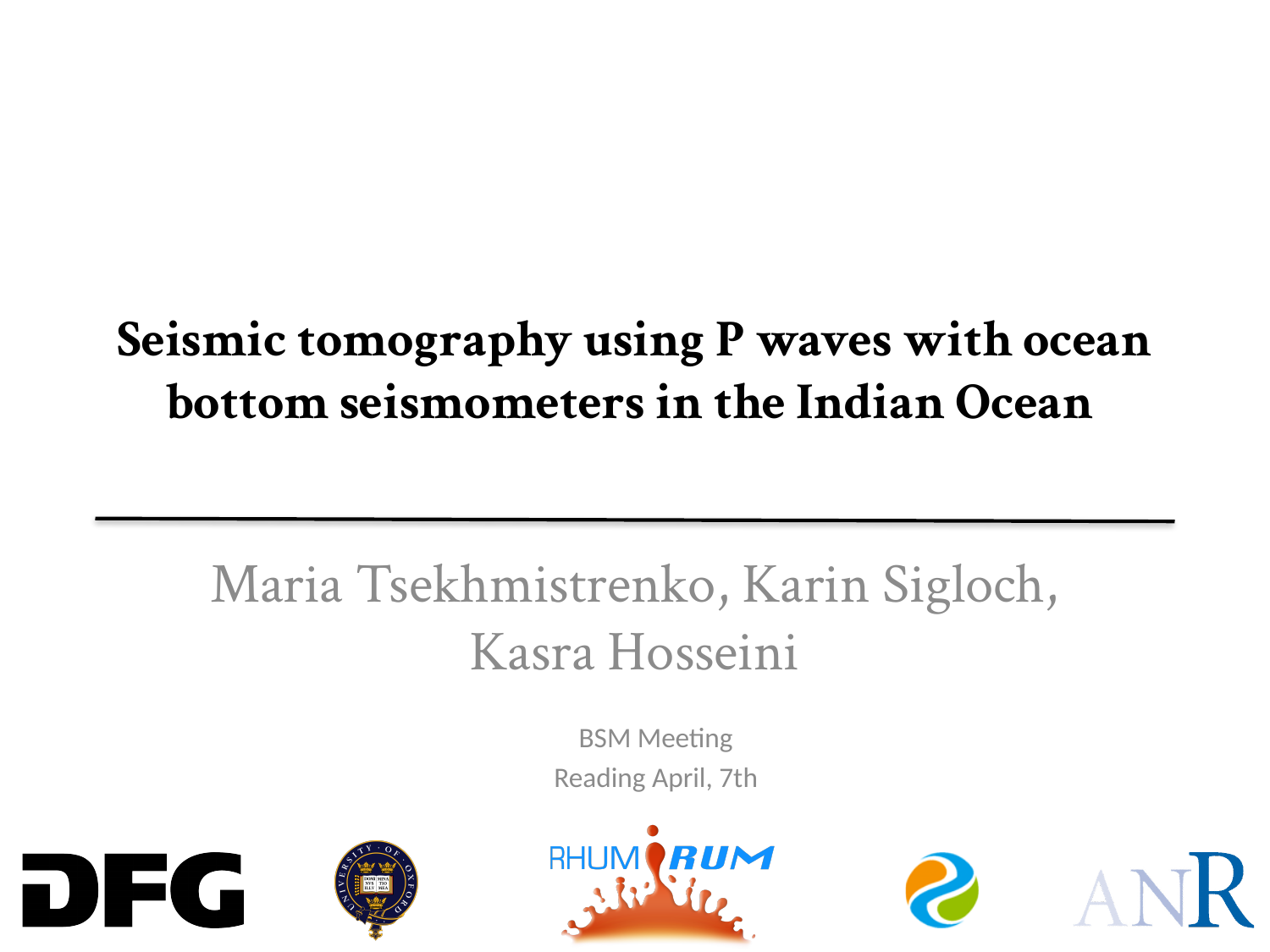

# Seismic tomography using P waves with ocean bottom seismometers in the Indian Ocean
Maria Tsekhmistrenko, Karin Sigloch, Kasra Hosseini

BSM Meeting
Reading April, 7th